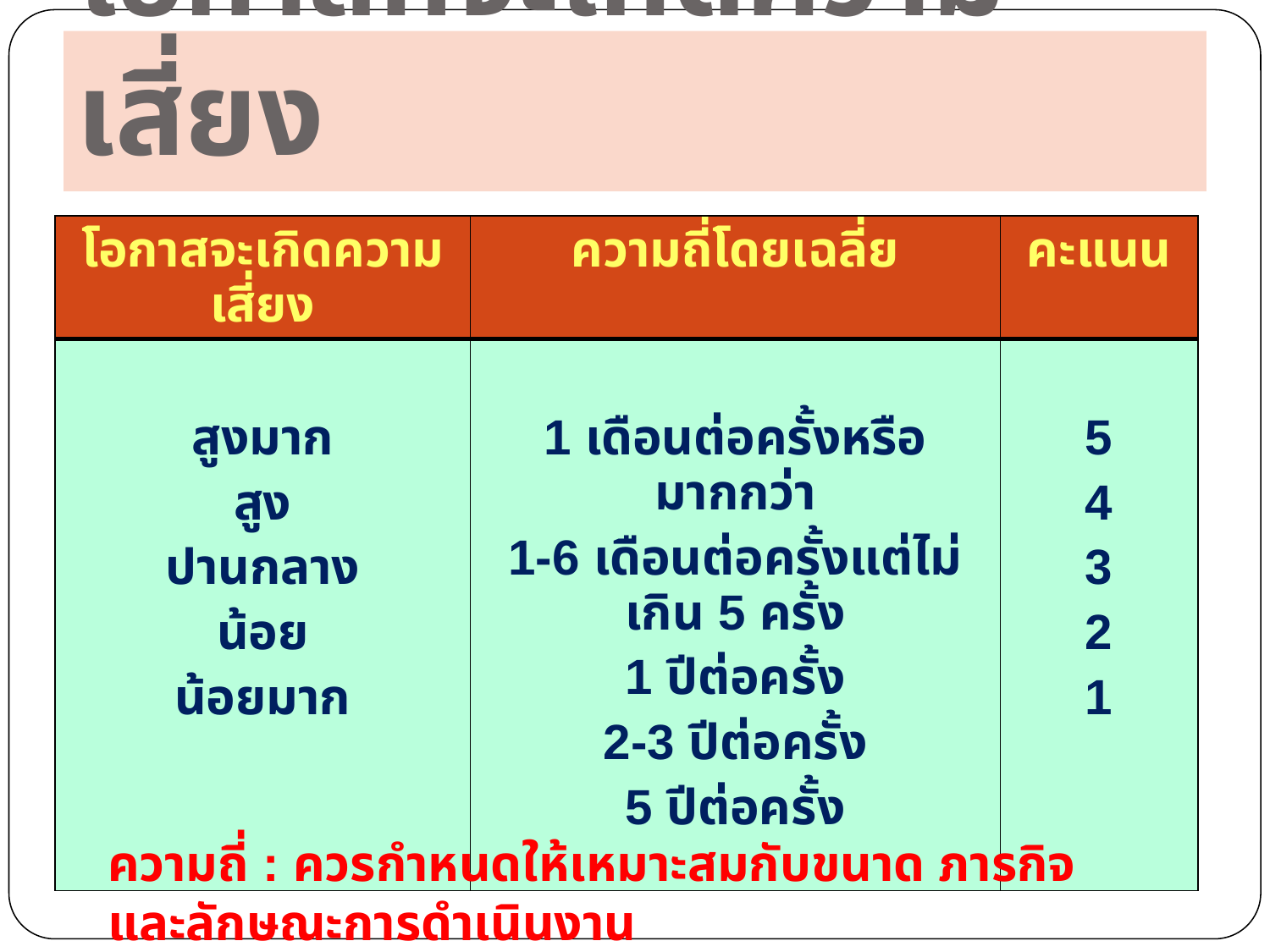

# โอกาสที่จะเกิดความเสี่ยง
| โอกาสจะเกิดความเสี่ยง | ความถี่โดยเฉลี่ย | คะแนน |
| --- | --- | --- |
| สูงมาก สูง ปานกลาง น้อย น้อยมาก | 1 เดือนต่อครั้งหรือมากกว่า 1-6 เดือนต่อครั้งแต่ไม่เกิน 5 ครั้ง 1 ปีต่อครั้ง 2-3 ปีต่อครั้ง 5 ปีต่อครั้ง | 5 4 3 2 1 |
ความถี่ : ควรกำหนดให้เหมาะสมกับขนาด ภารกิจ และลักษณะการดำเนินงาน